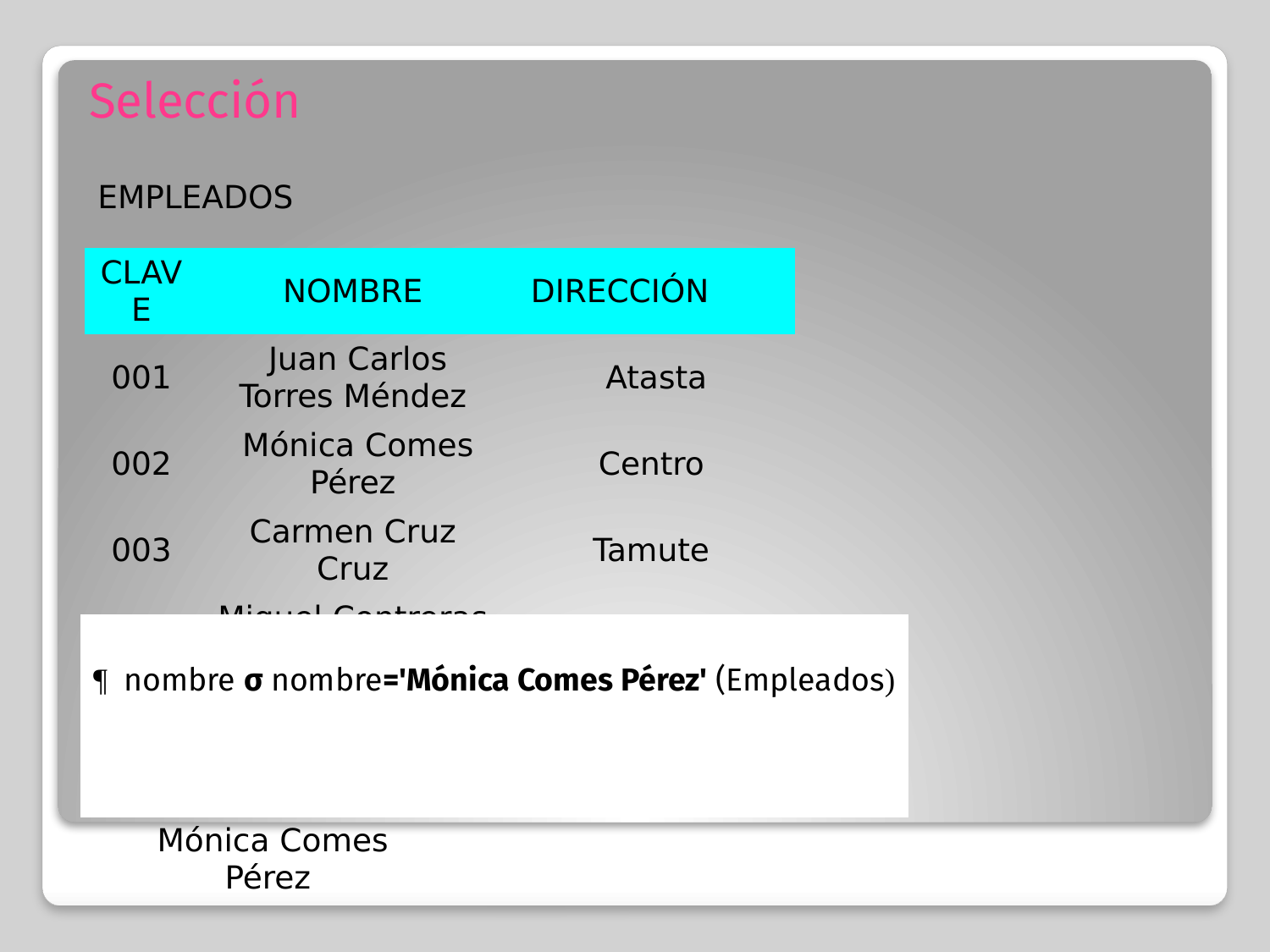

Selección

| EMPLEADOS |  |  |
| --- | --- | --- |
| CLAVE | NOMBRE | DIRECCIÓN |
| 001 | Juan Carlos Torres Méndez | Atasta |
| 002 | Mónica Comes Pérez | Centro |
| 003 | Carmen Cruz Cruz | Tamute |
| 004 | Miguel Contreras León | Sabina |
¶  nombre σ nombre='Mónica Comes Pérez' (Empleados)

| NOMBRE |
| --- |
| Mónica Comes Pérez |